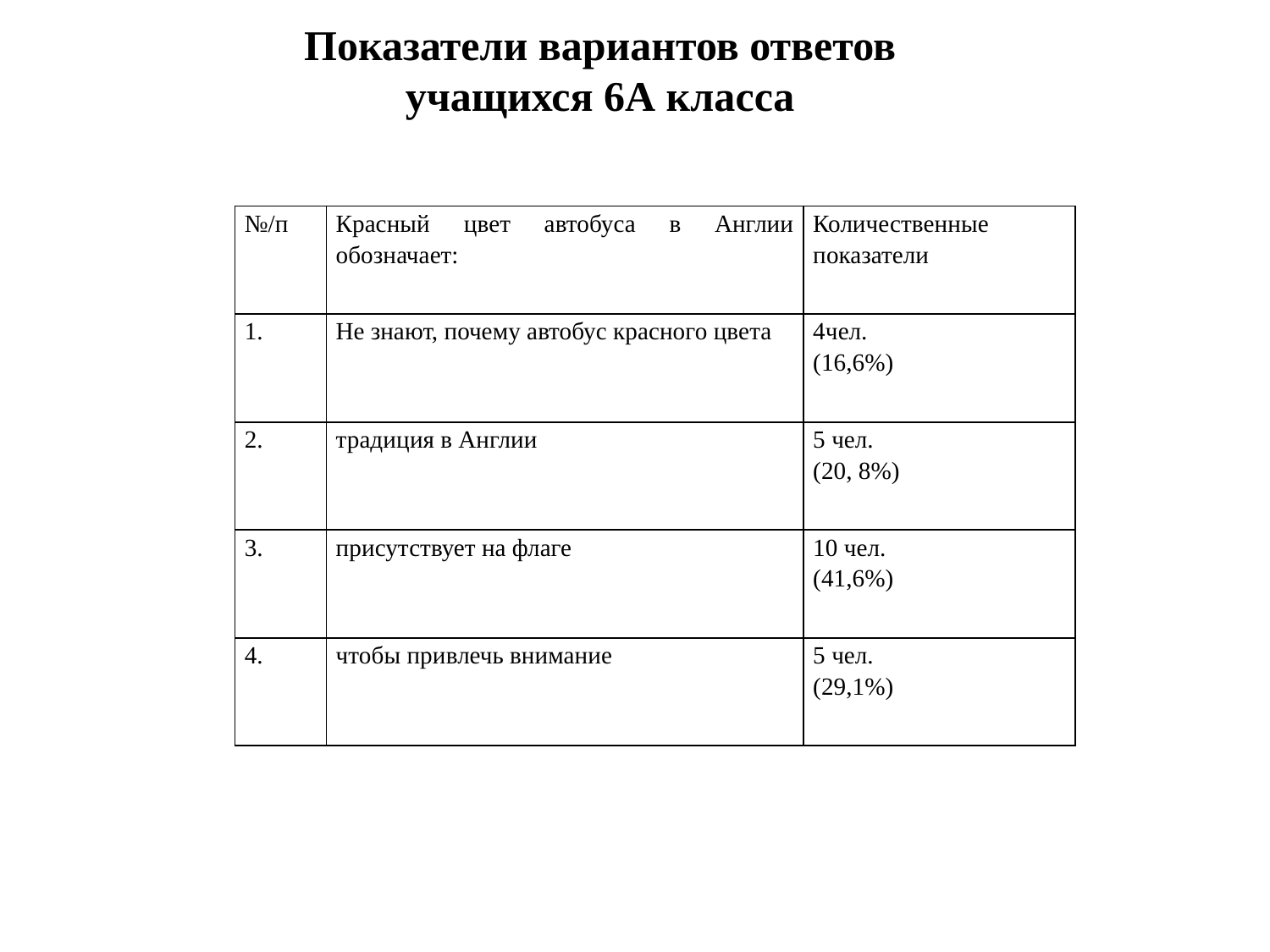

Показатели вариантов ответов учащихся 6А класса

| №/п | Красный цвет автобуса в Англии обозначает: | Количественные показатели |
| --- | --- | --- |
| 1. | Не знают, почему автобус красного цвета | 4чел. (16,6%) |
| 2. | традиция в Англии | 5 чел. (20, 8%) |
| 3. | присутствует на флаге | 10 чел. (41,6%) |
| 4. | чтобы привлечь внимание | 5 чел. (29,1%) |